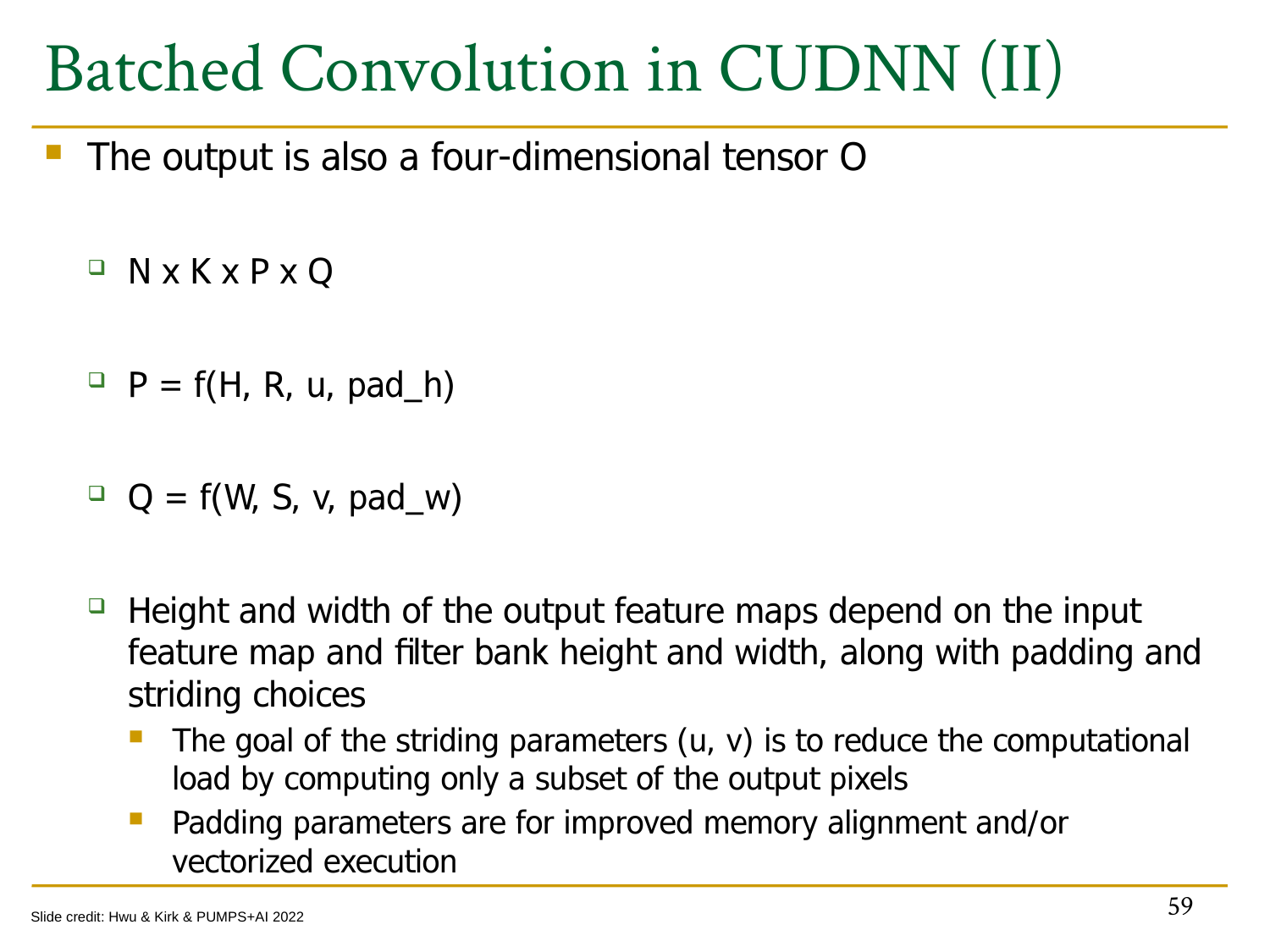

# Batched Convolution in CUDNN (II)
The output is also a four-dimensional tensor O

N x K x P x Q

P = f(H, R, u, pad_h)

Q = f(W, S, v, pad_w)

Height and width of the output feature maps depend on the input feature map and filter bank height and width, along with padding and striding choices
The goal of the striding parameters (u, v) is to reduce the computational load by computing only a subset of the output pixels
Padding parameters are for improved memory alignment and/or vectorized execution
59
Slide credit: Hwu & Kirk & PUMPS+AI 2022